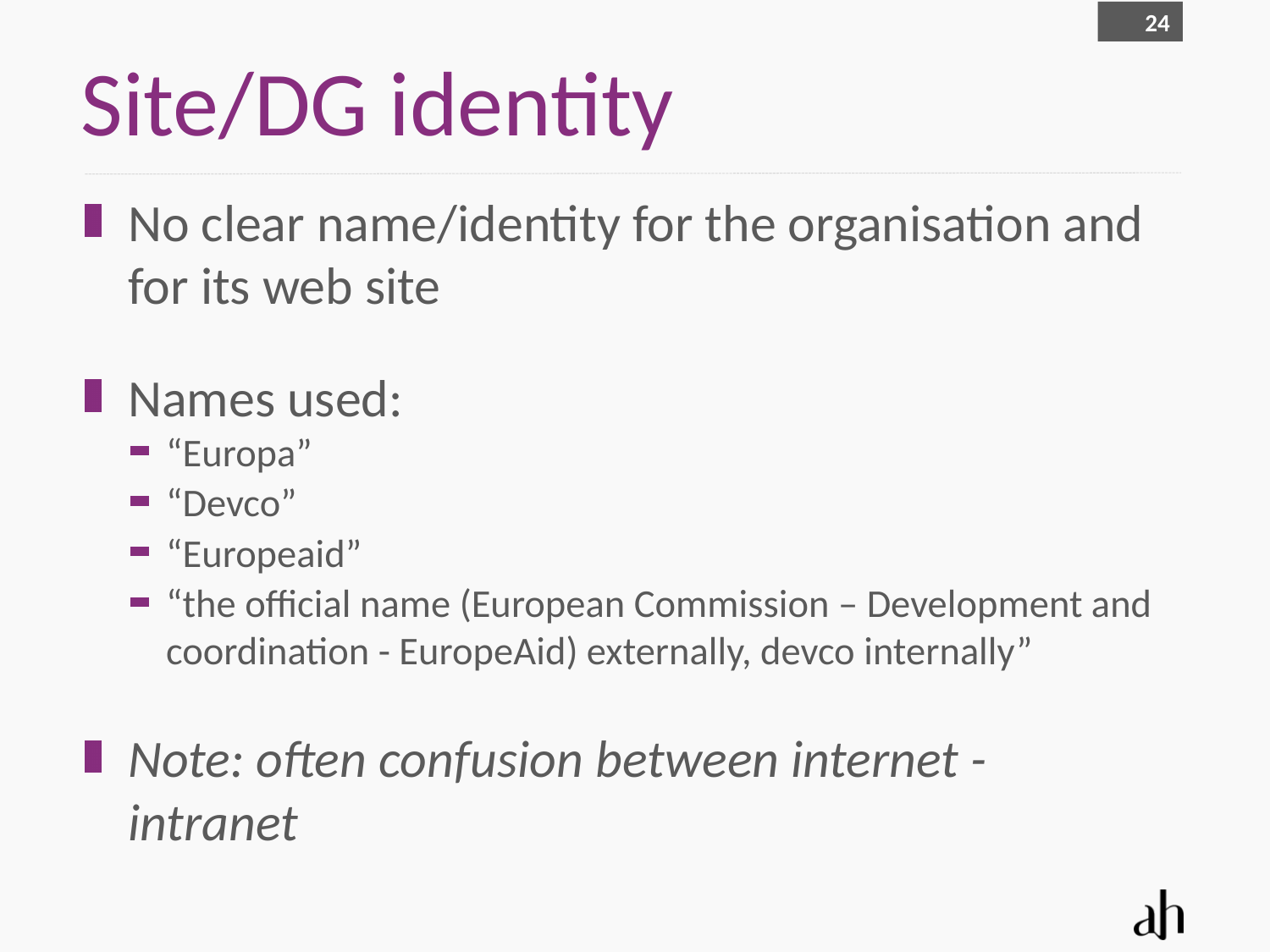

24
# Site/DG identity

No clear name/identity for the organisation and for its web site
Names used:
“Europa”
“Devco”
“Europeaid”
“the official name (European Commission – Development and coordination - EuropeAid) externally, devco internally”
Note: often confusion between internet - intranet